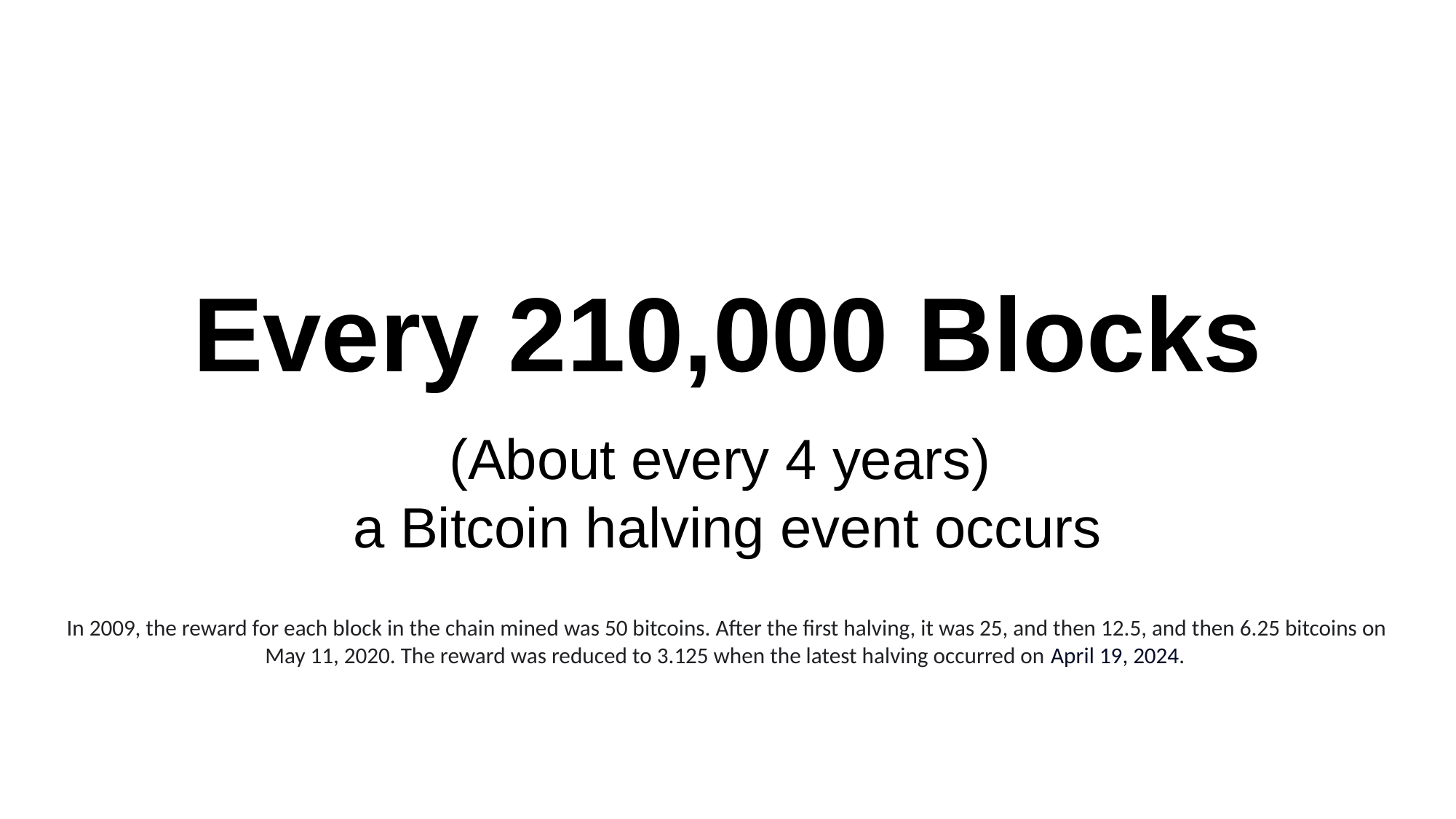

# Every 210,000 Blocks
(About every 4 years)
a Bitcoin halving event occurs

In 2009, the reward for each block in the chain mined was 50 bitcoins. After the first halving, it was 25, and then 12.5, and then 6.25 bitcoins on May 11, 2020. The reward was reduced to 3.125 when the latest halving occurred on April 19, 2024.